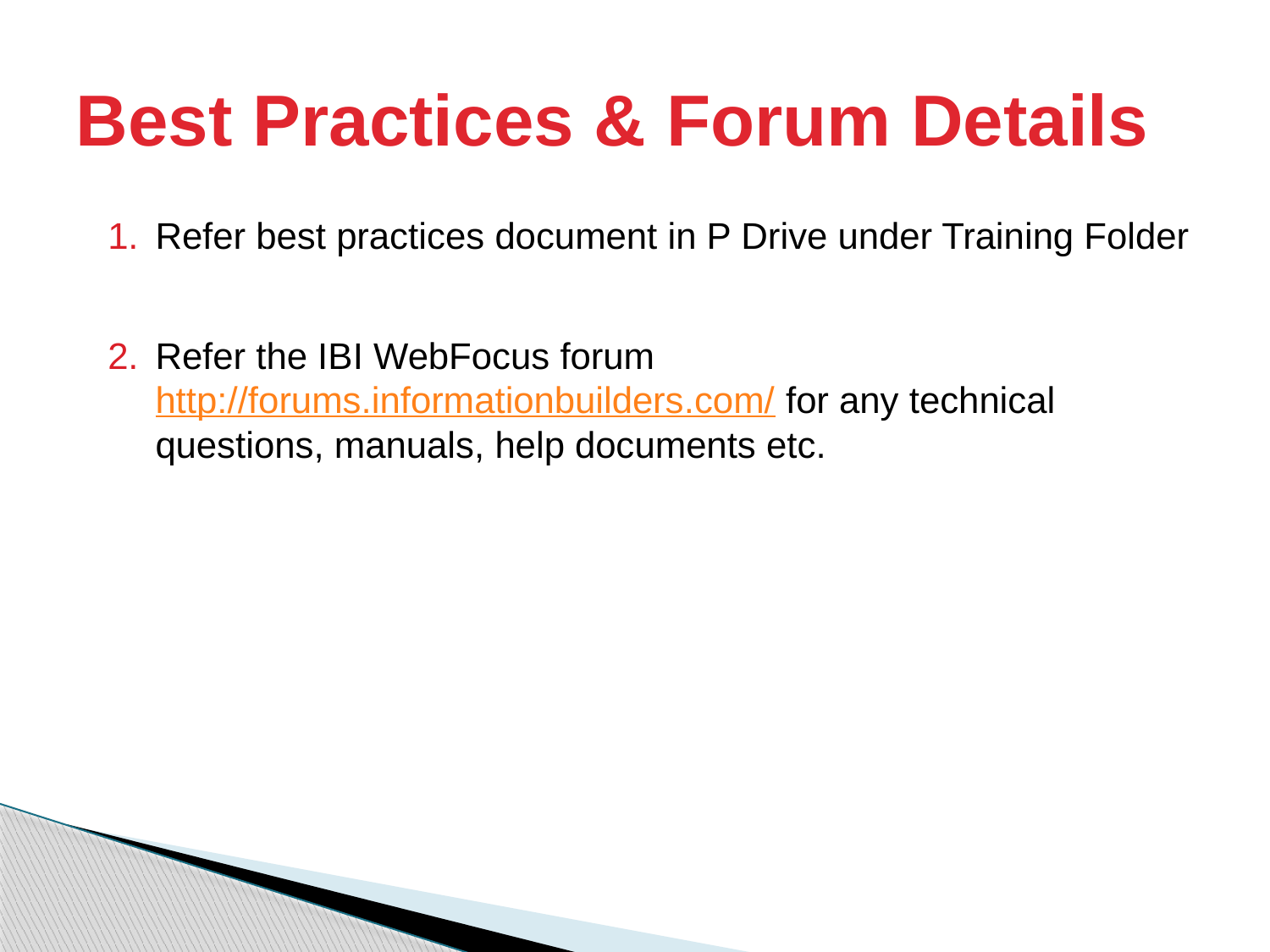

# Best Practices & Forum Details
Refer best practices document in P Drive under Training Folder

Refer the IBI WebFocus forum http://forums.informationbuilders.com/ for any technical questions, manuals, help documents etc.

81